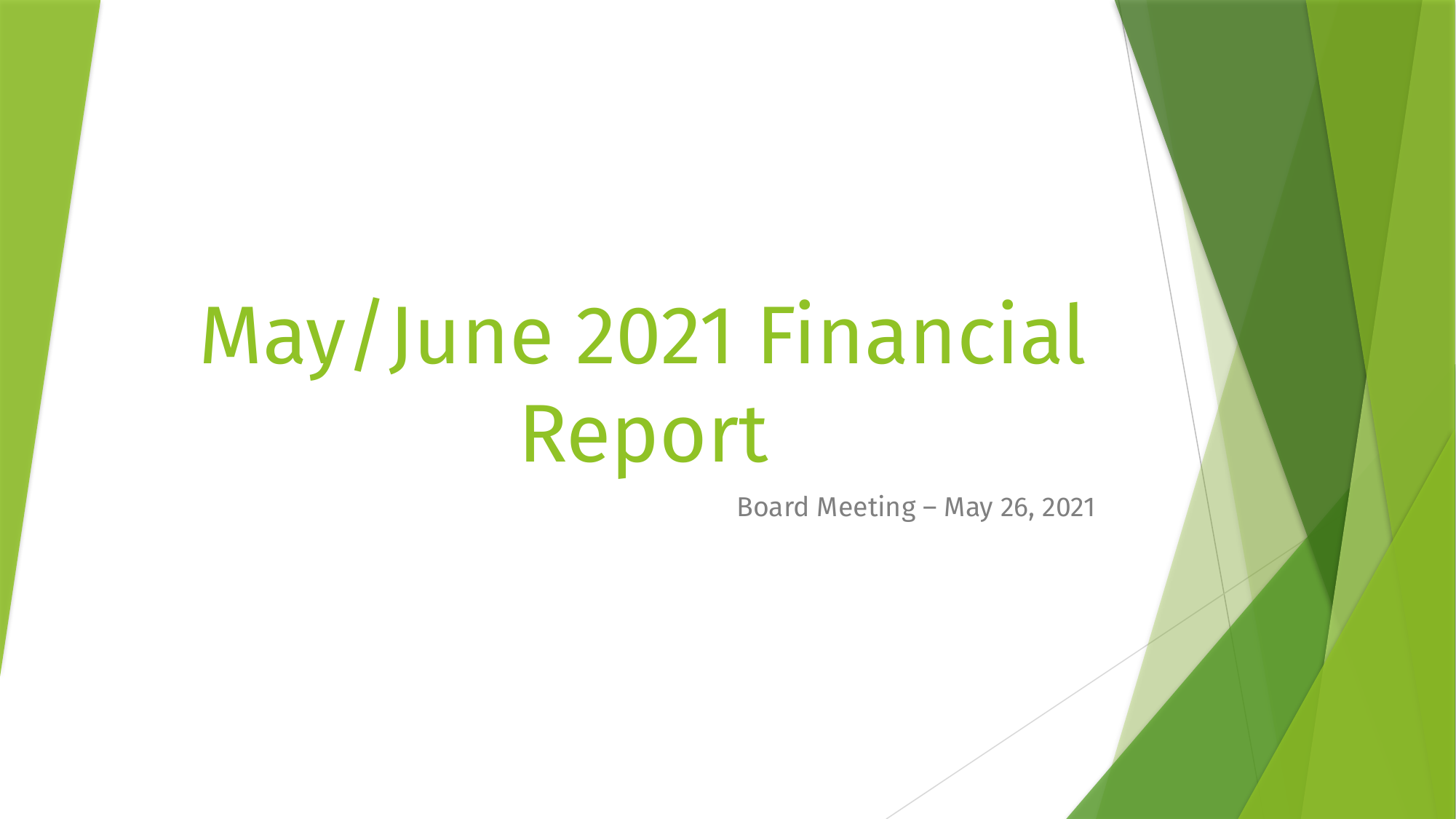

# May/June 2021 Financial Report
Board Meeting – May 26, 2021